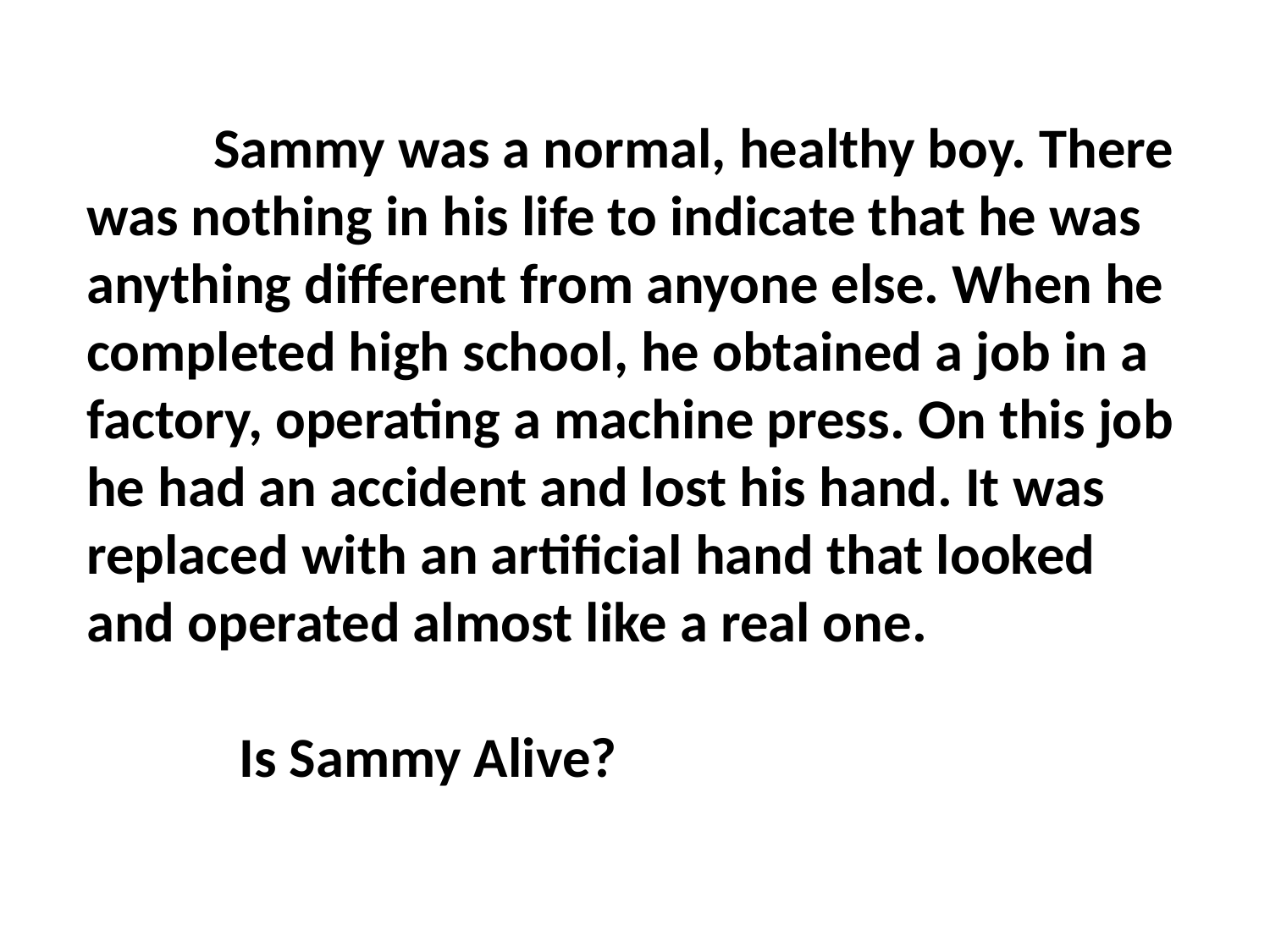

Sammy was a normal, healthy boy. There was nothing in his life to indicate that he was anything different from anyone else. When he completed high school, he obtained a job in a factory, operating a machine press. On this job he had an accident and lost his hand. It was replaced with an artificial hand that looked and operated almost like a real one.

            Is Sammy Alive?